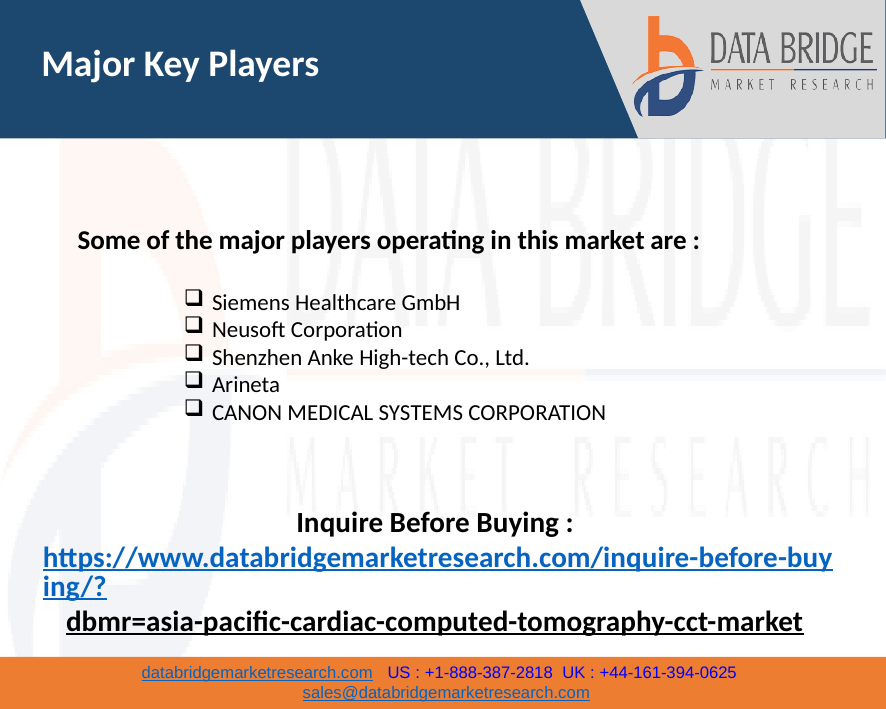

Major Key Players
Some of the major players operating in this market are :

Siemens Healthcare GmbH
Neusoft Corporation
Shenzhen Anke High-tech Co., Ltd.
Arineta
CANON MEDICAL SYSTEMS CORPORATION
Inquire Before Buying : https://www.databridgemarketresearch.com/inquire-before-buying/?dbmr=asia-pacific-cardiac-computed-tomography-cct-market
4